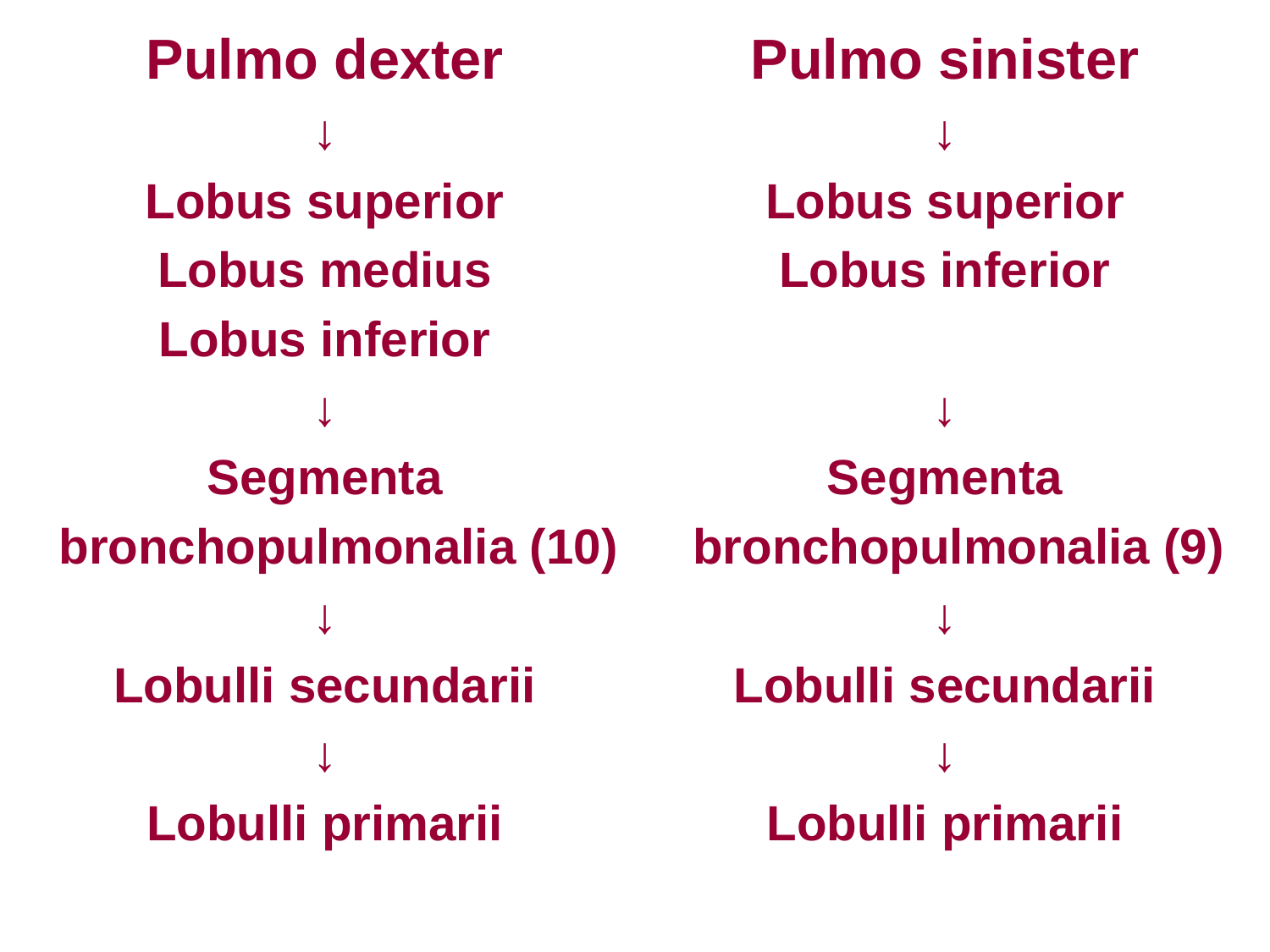

Pulmo dexter
↓
Lobus superior
Lobus medius
Lobus inferior
↓
Segmenta
  bronchopulmonalia (10)
↓
Lobulli secundarii
↓
Lobulli primarii
Pulmo sinister
↓
Lobus superior
Lobus inferior

↓
Segmenta
  bronchopulmonalia (9)
↓
Lobulli secundarii
↓
Lobulli primarii